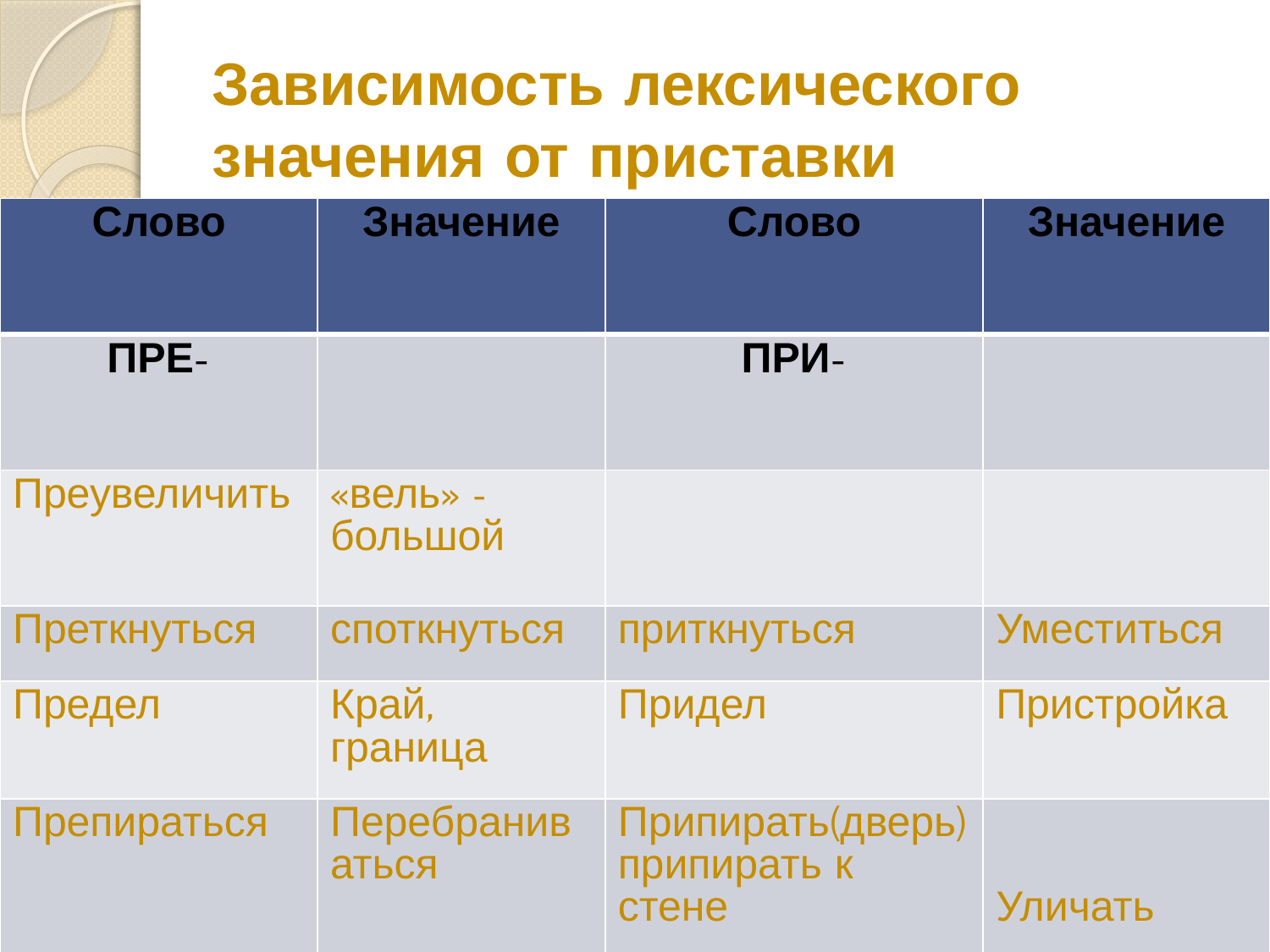

# Зависимость лексического значения от приставки
| Слово | Значение | Слово | Значение |
| --- | --- | --- | --- |
| ПРЕ- |  | ПРИ- |  |
| Преувеличить | «вель» - большой |  |  |
| Преткнуться | споткнуться | приткнуться | Уместиться |
| Предел | Край, граница | Придел | Пристройка |
| Препираться | Перебраниваться | Припирать(дверь) припирать к стене | Уличать |